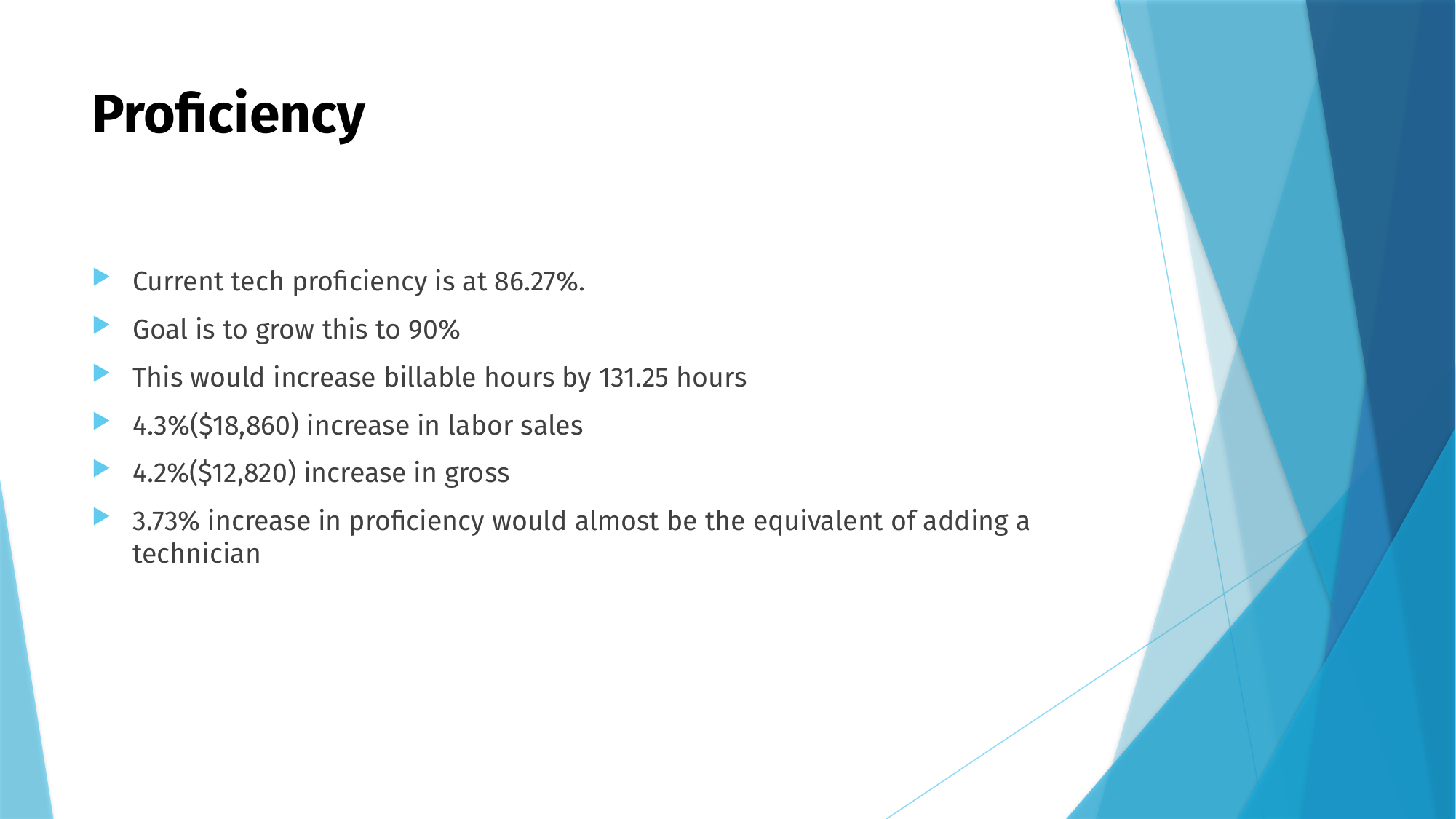

# Proficiency
Current tech proficiency is at 86.27%.
Goal is to grow this to 90%
This would increase billable hours by 131.25 hours
4.3%($18,860) increase in labor sales
4.2%($12,820) increase in gross
3.73% increase in proficiency would almost be the equivalent of adding a technician